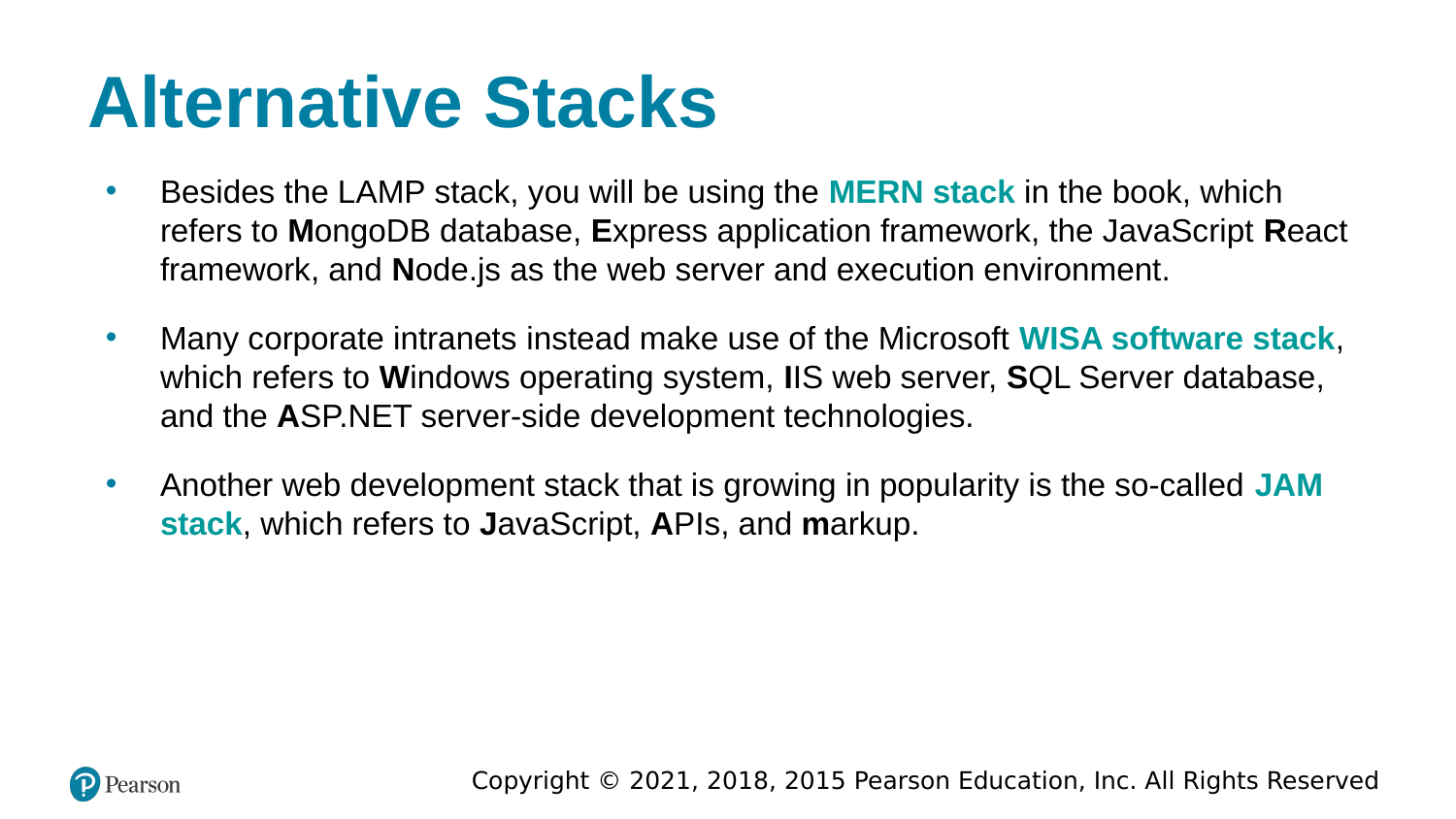

# Alternative Stacks
Besides the LAMP stack, you will be using the MERN stack in the book, which refers to MongoDB database, Express application framework, the JavaScript React framework, and Node.js as the web server and execution environment.
Many corporate intranets instead make use of the Microsoft WISA software stack, which refers to Windows operating system, IIS web server, SQL Server database, and the ASP.NET server-side development technologies.
Another web development stack that is growing in popularity is the so-called JAM stack, which refers to JavaScript, APIs, and markup.